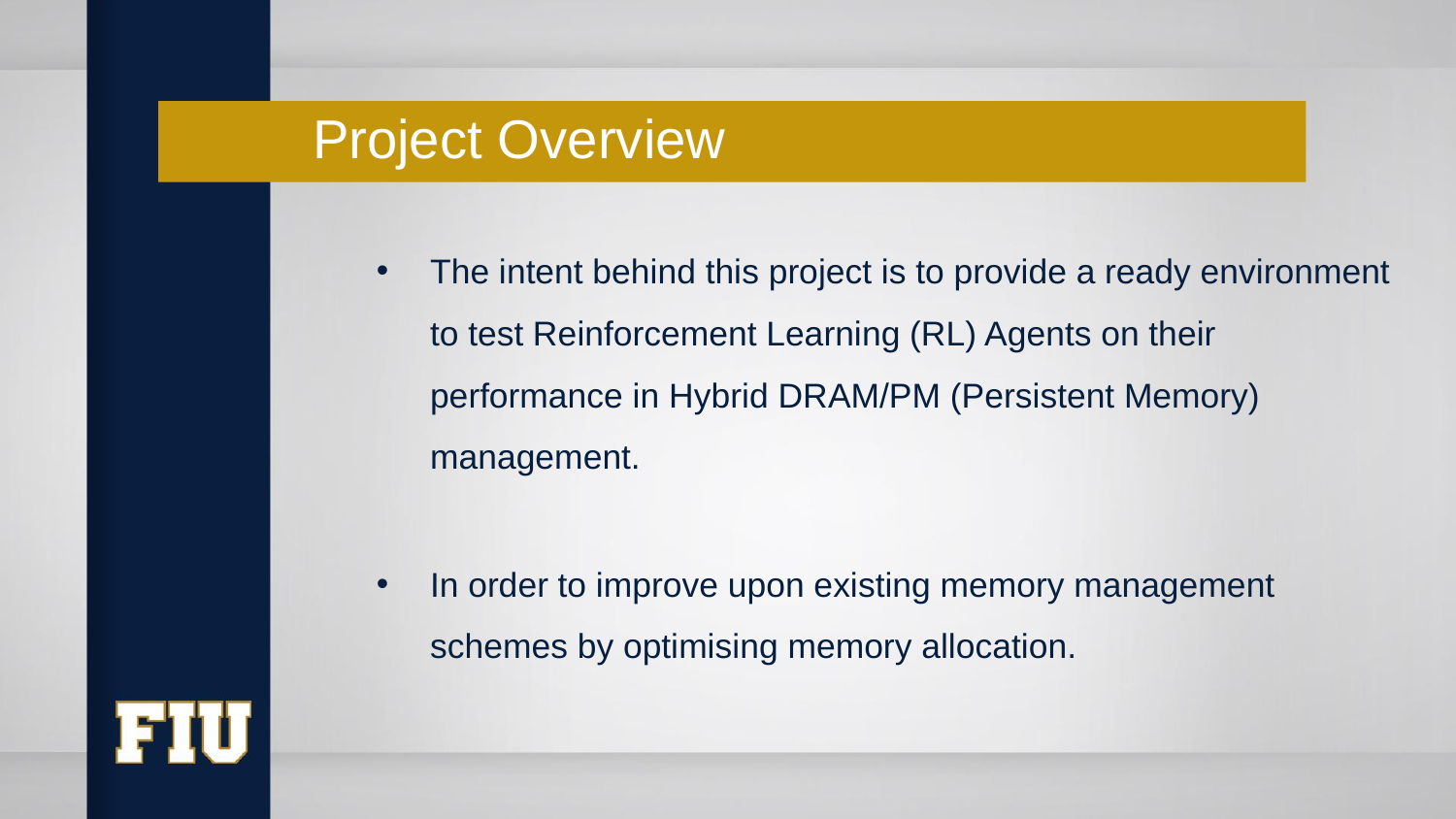

# Project Overview

The intent behind this project is to provide a ready environment to test Reinforcement Learning (RL) Agents on their performance in Hybrid DRAM/PM (Persistent Memory) management.

In order to improve upon existing memory management schemes by optimising memory allocation.